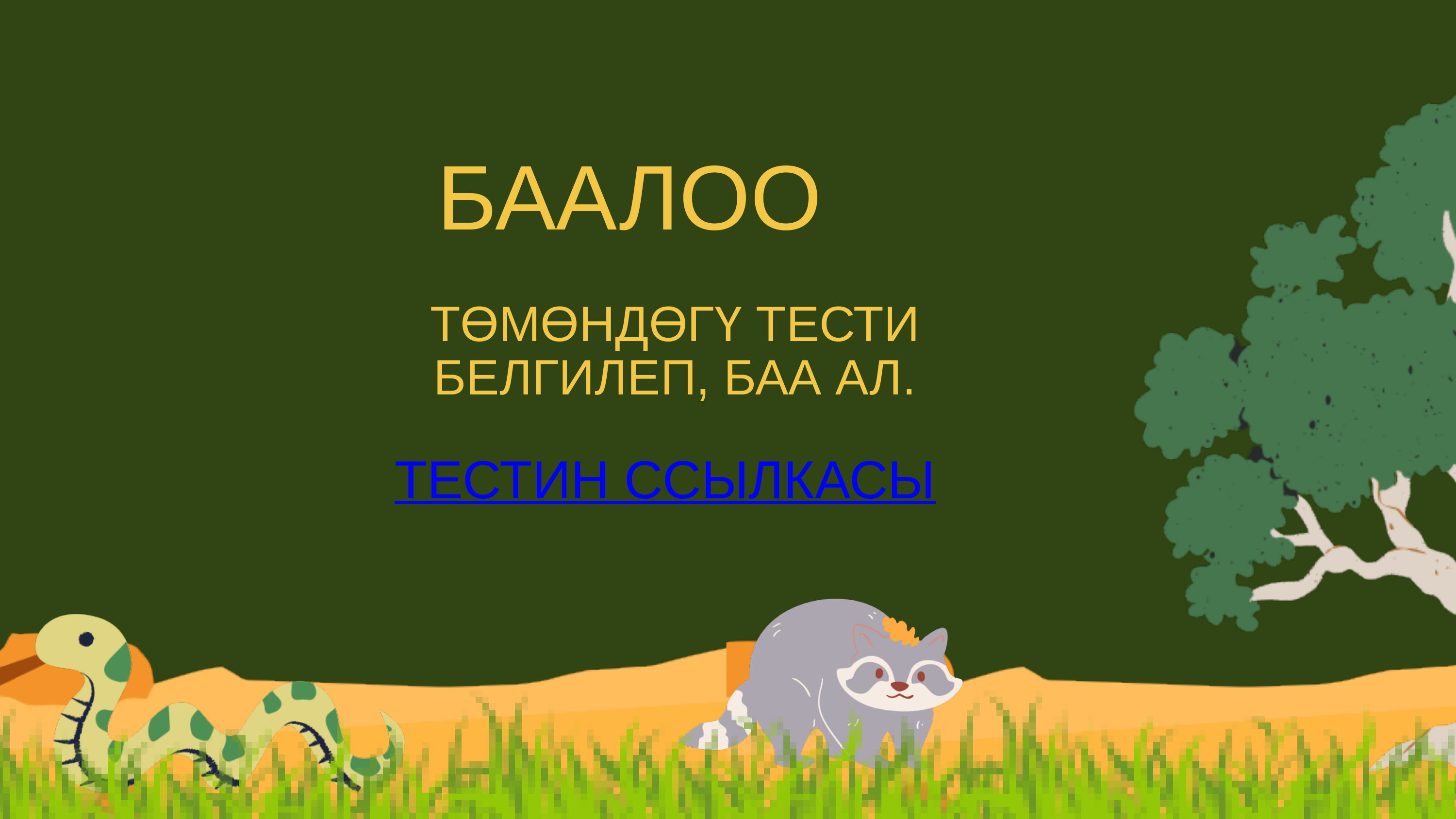

БААЛОО
ТӨМӨНДӨГҮ ТЕСТИ БЕЛГИЛЕП, БАА АЛ.
ТЕСТИН ССЫЛКАСЫ